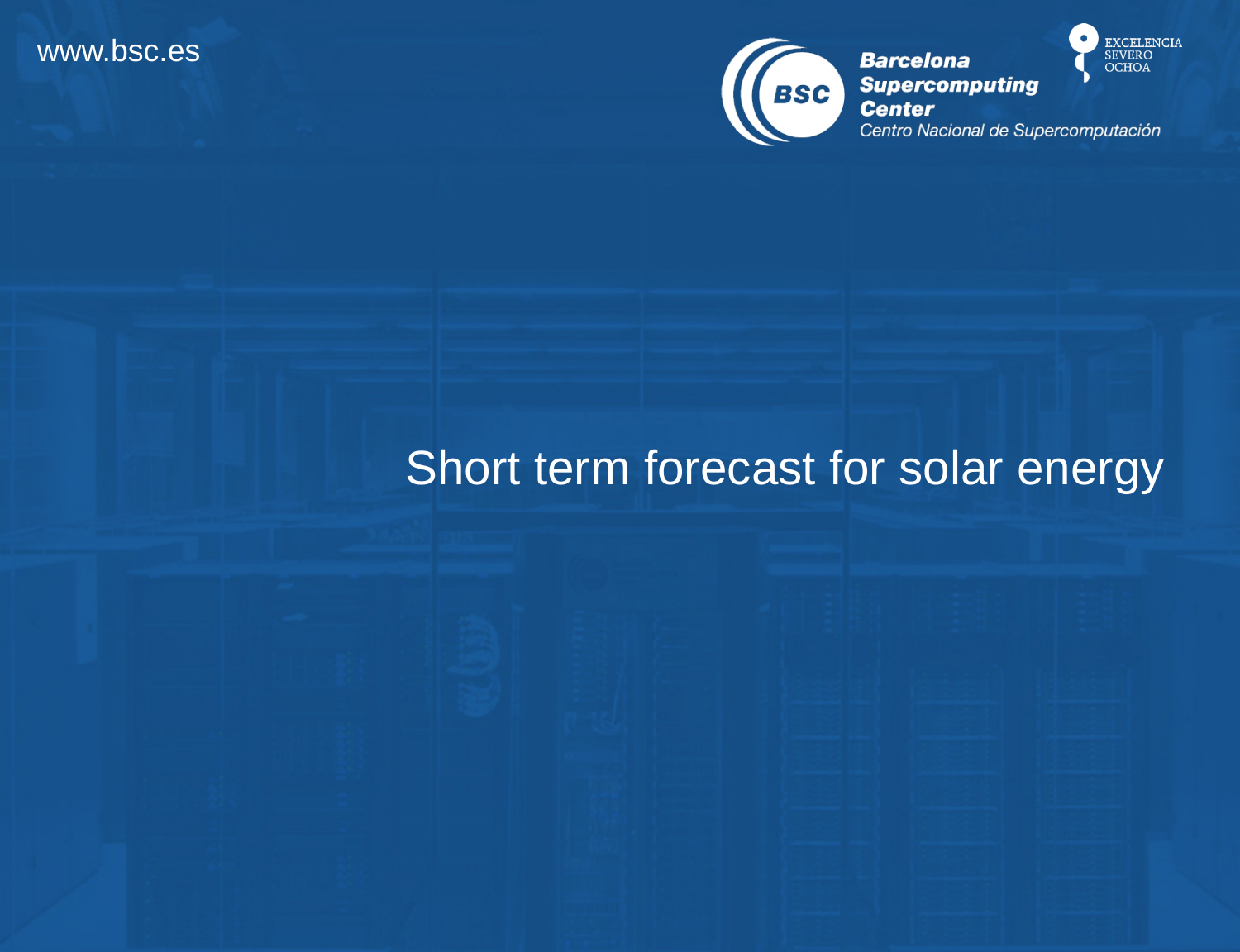

# Short term forecast for solar energy